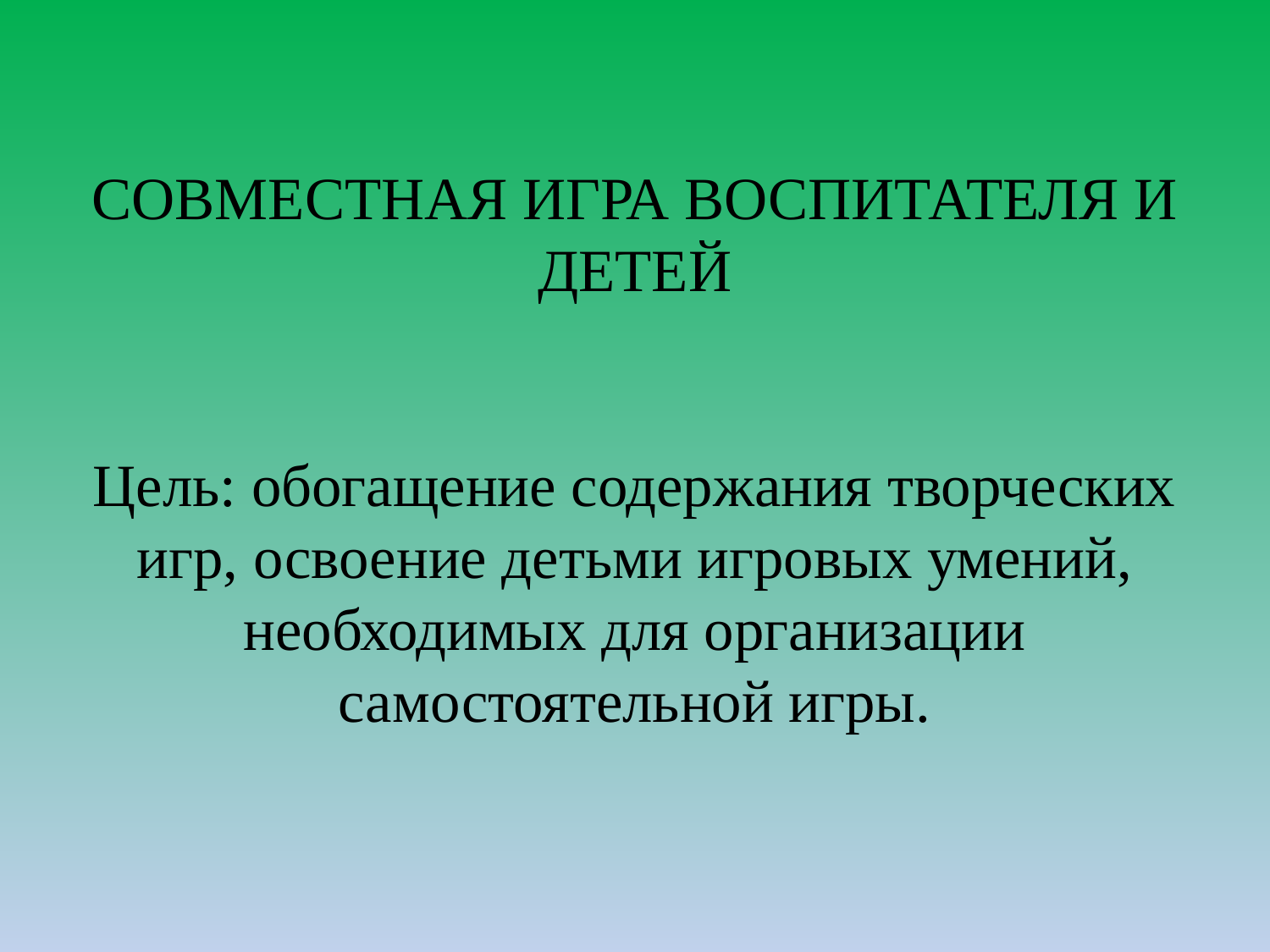

# СОВМЕСТНАЯ ИГРА ВОСПИТАТЕЛЯ И ДЕТЕЙ Цель: обогащение содержания творческих игр, освоение детьми игровых умений, необходимых для организации самостоятельной игры.